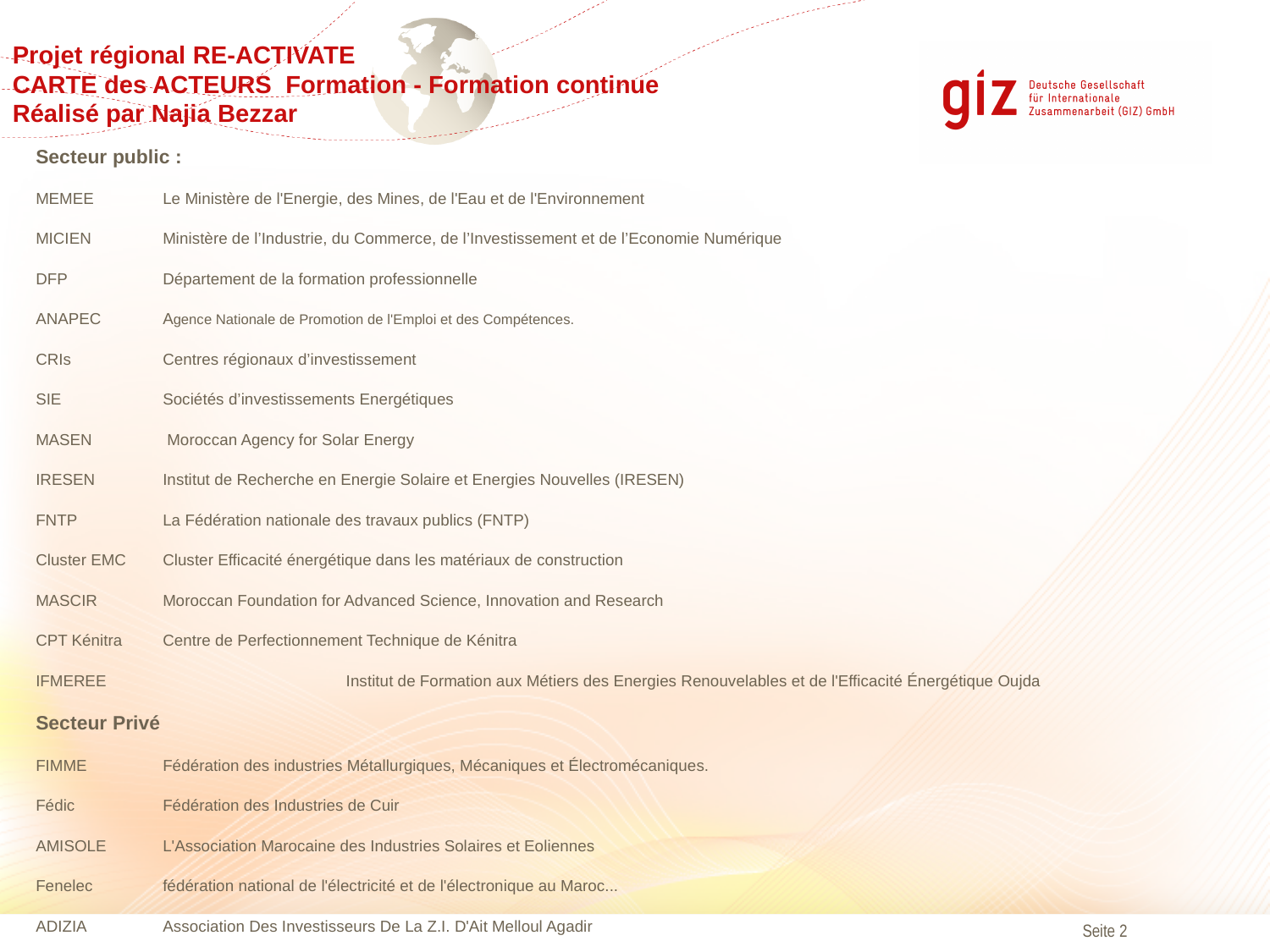

Projet régional RE-ACTIVATE
CARTE des ACTEURS  Formation - Formation continue
Réalisé par Najia Bezzar
Secteur public :
MEMEE 	Le Ministère de l'Energie, des Mines, de l'Eau et de l'Environnement
MICIEN 	Ministère de l’Industrie, du Commerce, de l’Investissement et de l’Economie Numérique
DFP 	Département de la formation professionnelle
ANAPEC 	Agence Nationale de Promotion de l'Emploi et des Compétences.
CRIs	Centres régionaux d’investissement
SIE	Sociétés d’investissements Energétiques
MASEN 	 Moroccan Agency for Solar Energy
IRESEN 	Institut de Recherche en Energie Solaire et Energies Nouvelles (IRESEN)
FNTP 	La Fédération nationale des travaux publics (FNTP)
Cluster EMC 	Cluster Efficacité énergétique dans les matériaux de construction
MASCIR 	Moroccan Foundation for Advanced Science, Innovation and Research
CPT Kénitra 	Centre de Perfectionnement Technique de Kénitra
IFMEREE                                                      Institut de Formation aux Métiers des Energies Renouvelables et de l'Efficacité Énergétique Oujda
Secteur Privé
FIMME 	Fédération des industries Métallurgiques, Mécaniques et Électromécaniques.
Fédic 	Fédération des Industries de Cuir
AMISOLE 	L'Association Marocaine des Industries Solaires et Eoliennes
Fenelec 	fédération national de l'électricité et de l'électronique au Maroc...
ADIZIA 	Association Des Investisseurs De La Z.I. D'Ait Melloul Agadir